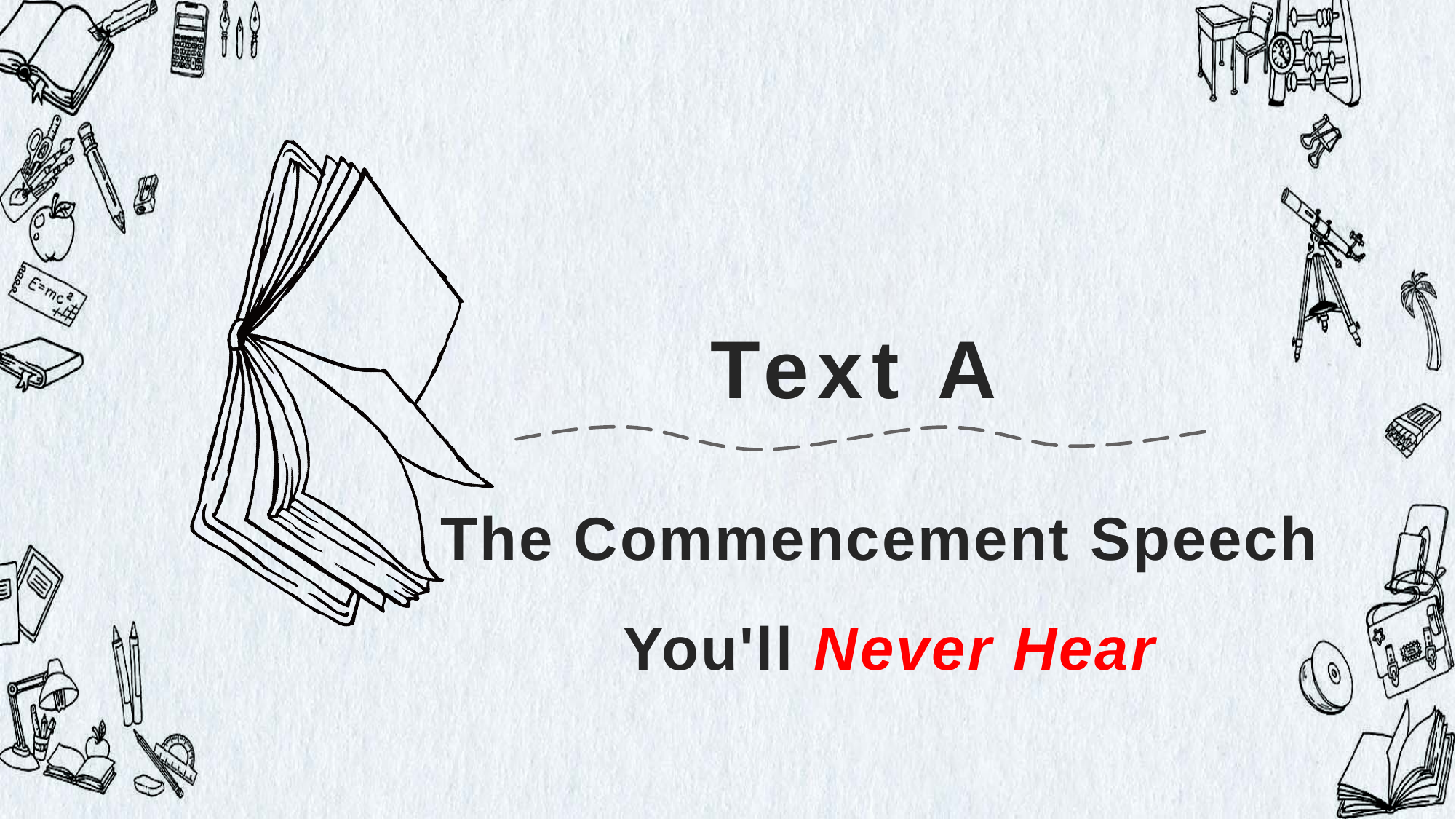

# Text A
The Commencement Speech
You'll Never Hear